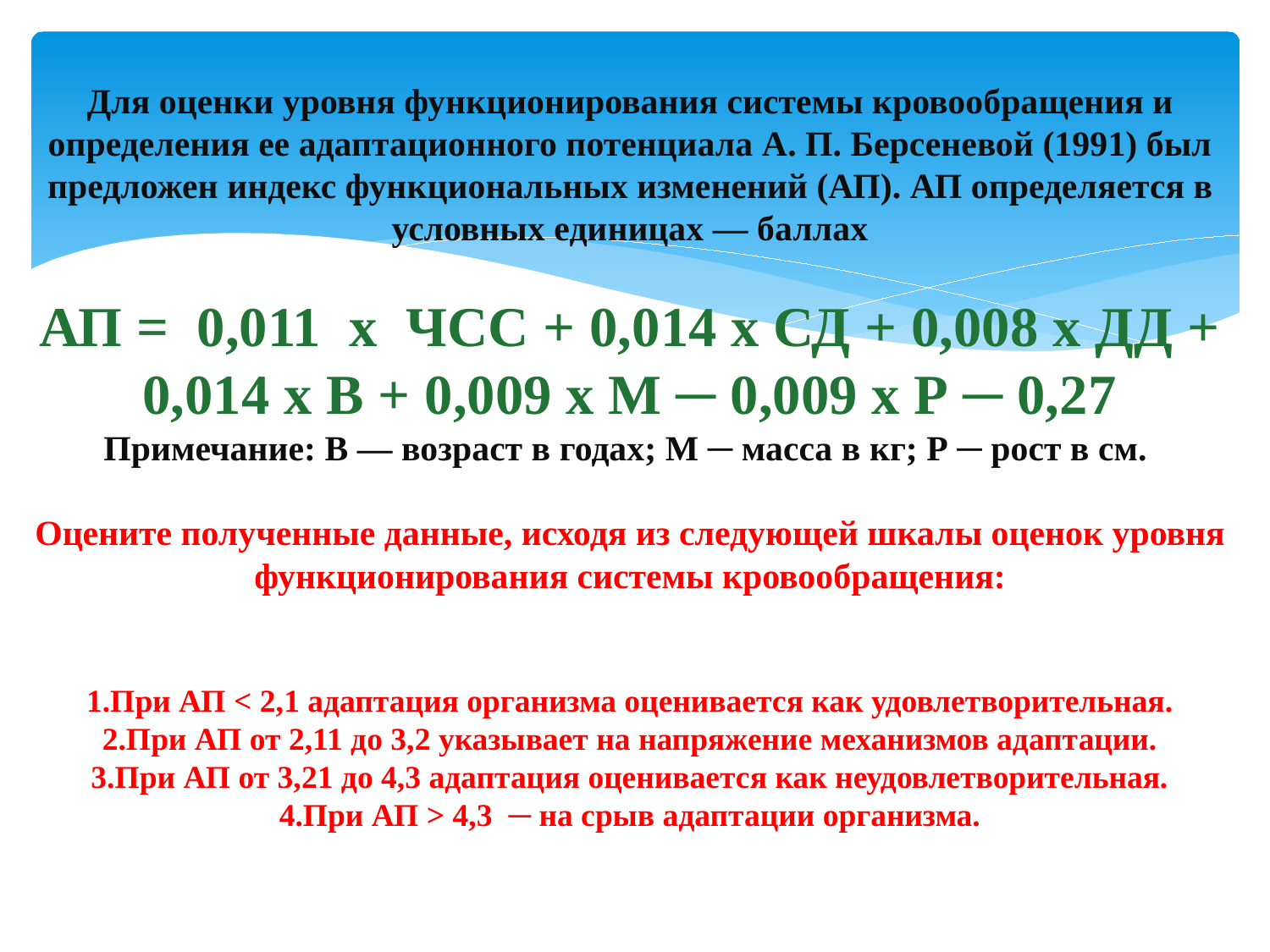

# Для оценки уровня функционирования системы кровообращения и определения ее адаптационного потенциала А. П. Берсеневой (1991) был предложен индекс функциональных изменений (АП). АП определяется в условных единицах — баллах АП =  0,011  х  ЧСС + 0,014 х СД + 0,008 х ДД + 0,014 х В + 0,009 х М ─ 0,009 х Р ─ 0,27 Примечание: В — возраст в годах; М ─ масса в кг; Р ─ рост в см. Оцените полученные данные, исходя из следующей шкалы оценок уровня функционирования системы кровообращения: 1.При АП < 2,1 адаптация организма оценивается как удовлетворительная. 2.При АП от 2,11 до 3,2 указывает на напряжение механизмов адаптации. 3.При АП от 3,21 до 4,3 адаптация оценивается как неудовлетворительная. 4.При АП > 4,3  ─ на срыв адаптации организма.